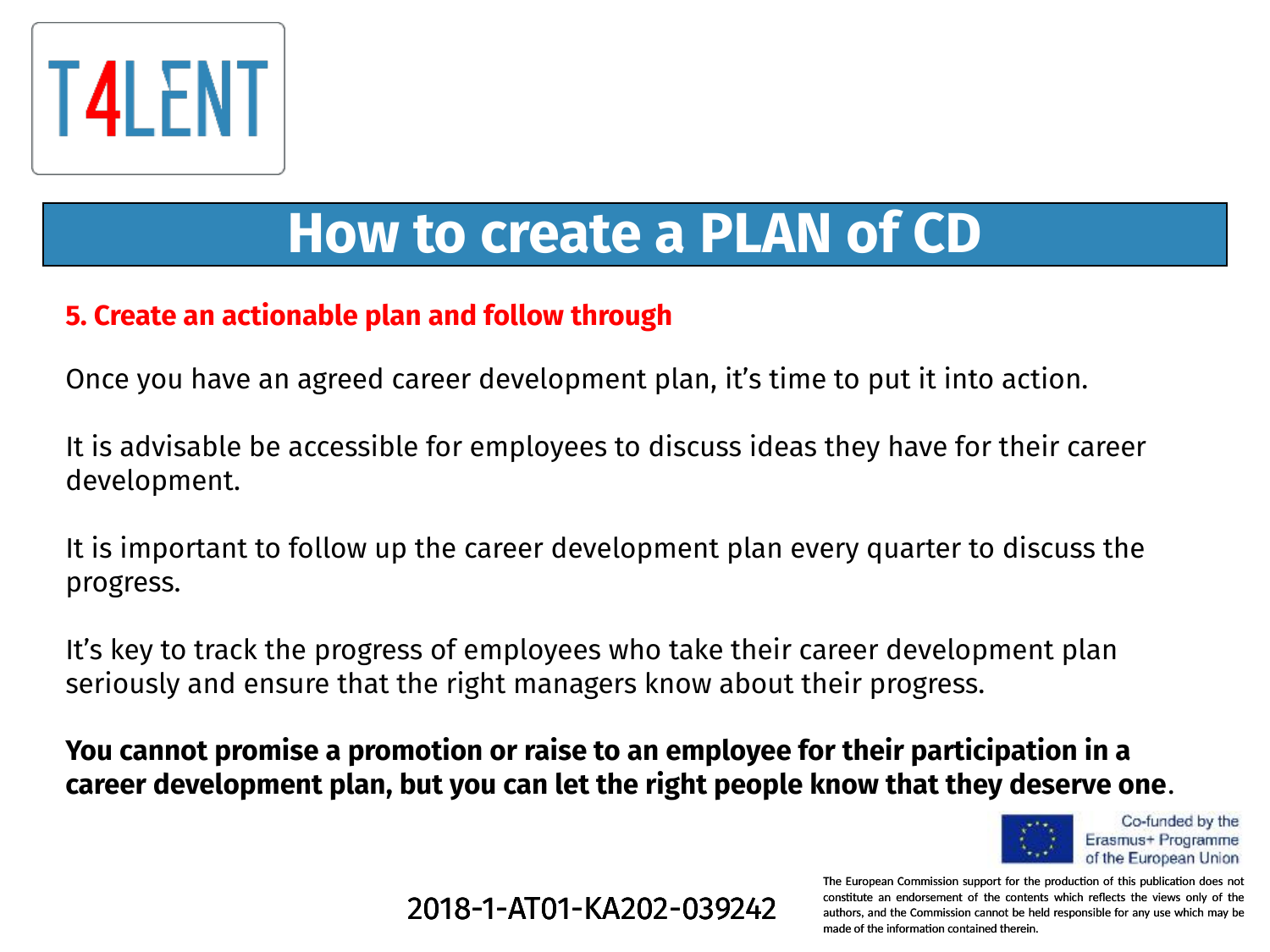

How to create a PLAN of CD
5. Create an actionable plan and follow through

Once you have an agreed career development plan, it’s time to put it into action.

It is advisable be accessible for employees to discuss ideas they have for their career development.

It is important to follow up the career development plan every quarter to discuss the progress.

It’s key to track the progress of employees who take their career development plan seriously and ensure that the right managers know about their progress.

You cannot promise a promotion or raise to an employee for their participation in a career development plan, but you can let the right people know that they deserve one.

2018-1-AT01-KA202-039242